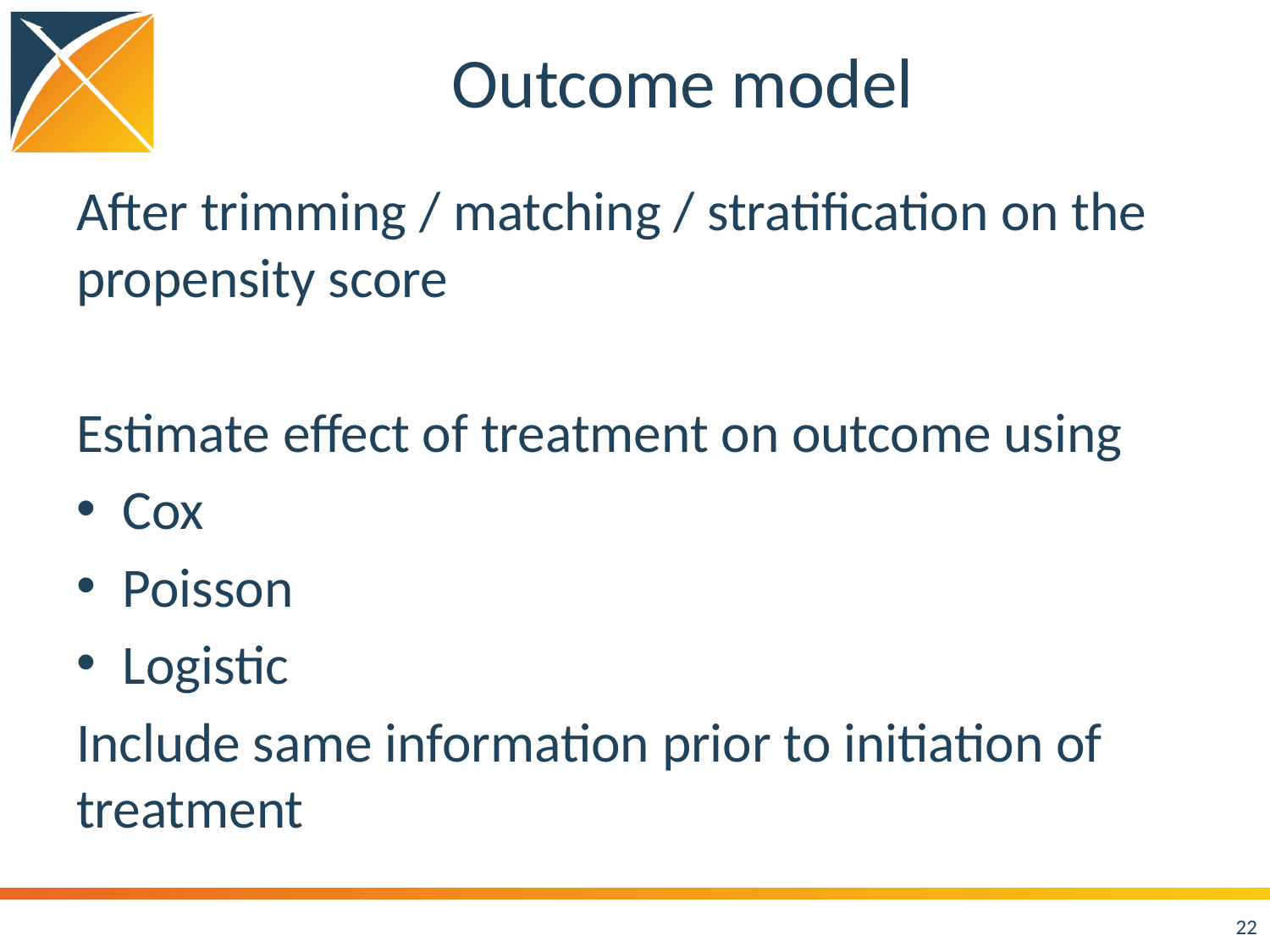

# Outcome model
After trimming / matching / stratification on the propensity score

Estimate effect of treatment on outcome using
Cox
Poisson
Logistic
Include same information prior to initiation of treatment

22